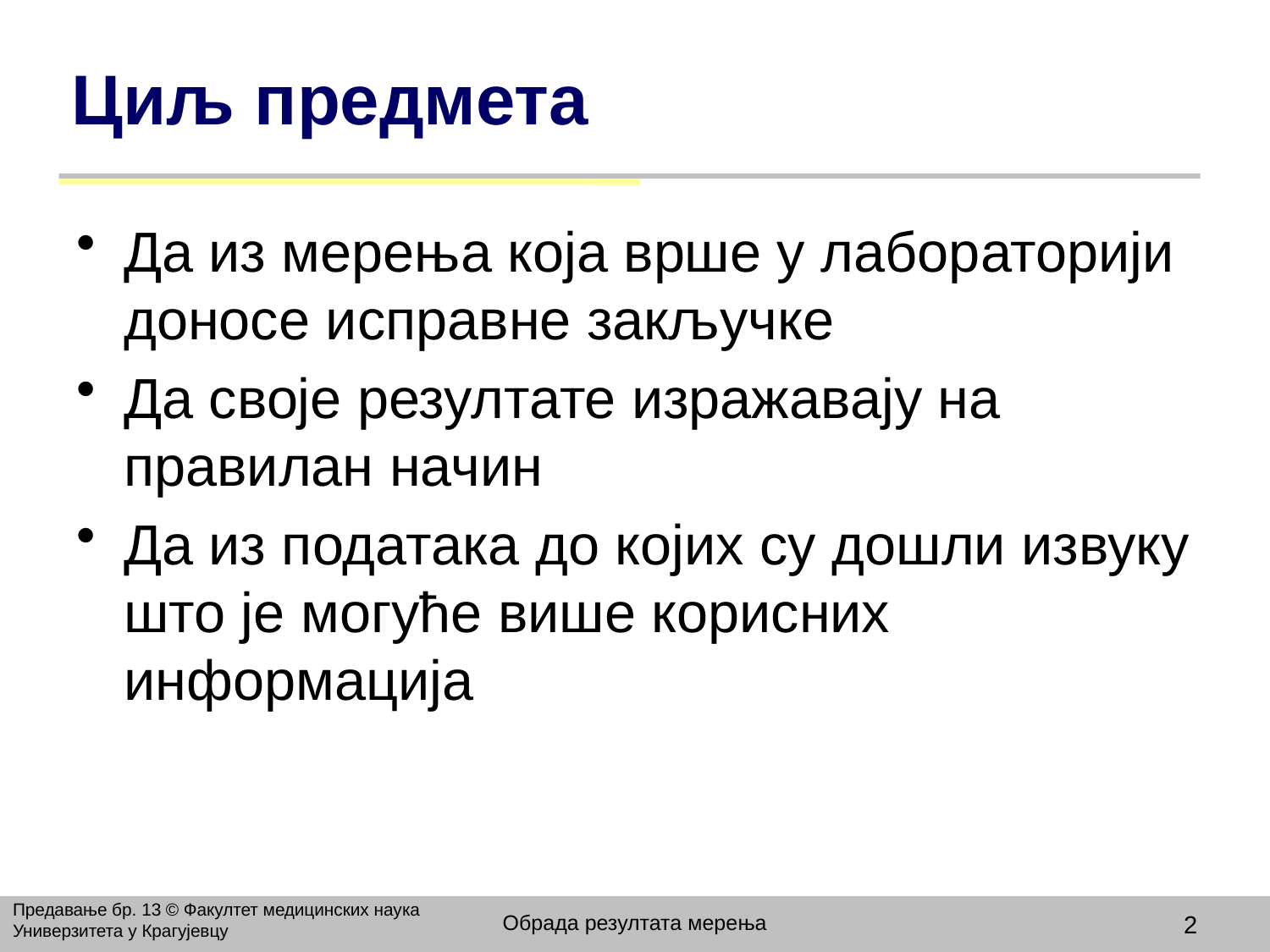

# Циљ предмета
Да из мерења која врше у лабораторији доносе исправне закључке
Да своје резултате изражавају на правилан начин
Да из података до којих су дошли извуку што је могуће више корисних информација
Предавање бр. 13 © Факултет медицинских наука Универзитета у Крагујевцу
Обрада резултата мерења
2